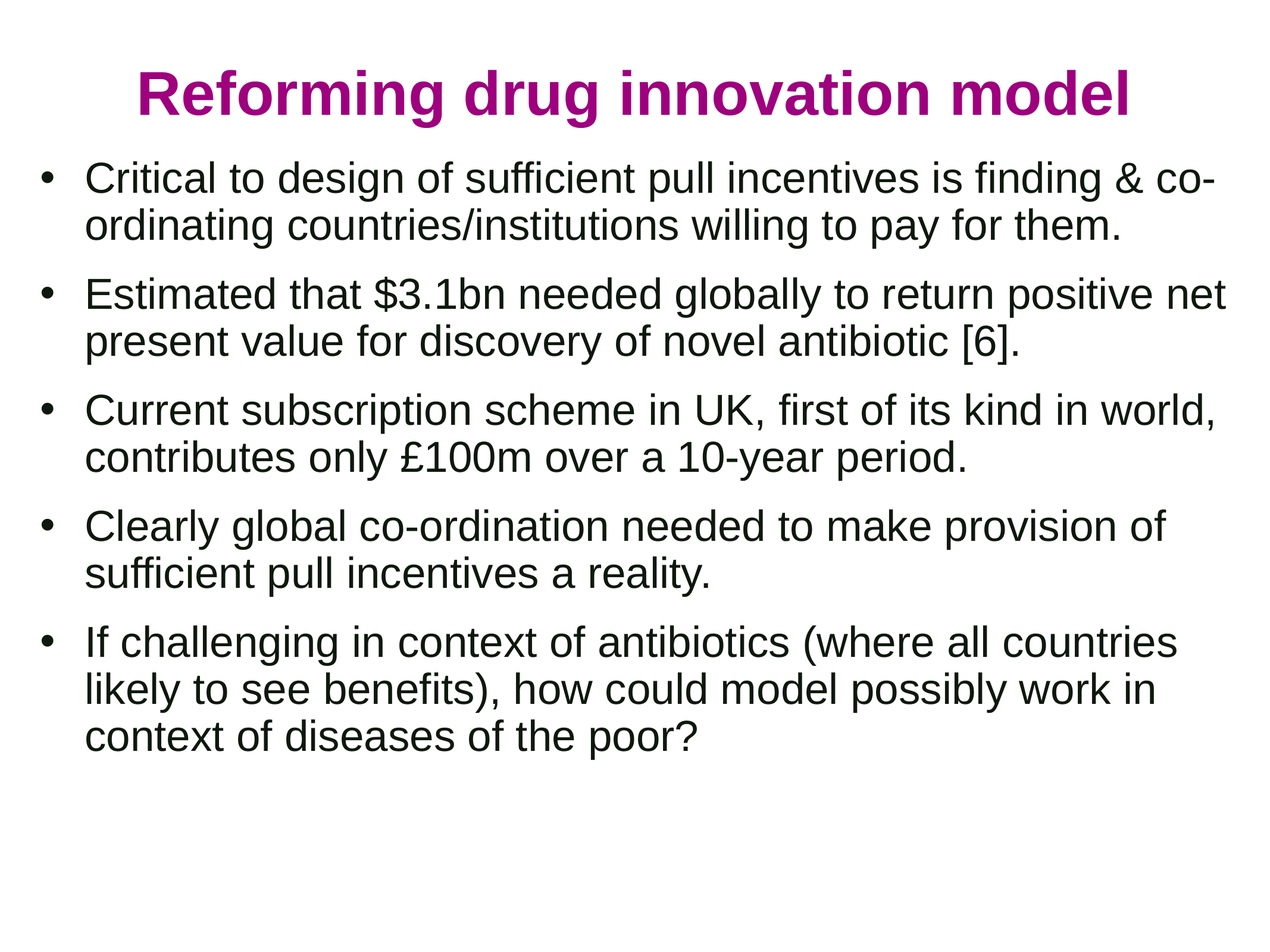

# Reforming drug innovation model
Critical to design of sufficient pull incentives is finding & co-ordinating countries/institutions willing to pay for them.
Estimated that $3.1bn needed globally to return positive net present value for discovery of novel antibiotic [6].
Current subscription scheme in UK, first of its kind in world, contributes only £100m over a 10-year period.
Clearly global co-ordination needed to make provision of sufficient pull incentives a reality.
If challenging in context of antibiotics (where all countries likely to see benefits), how could model possibly work in context of diseases of the poor?